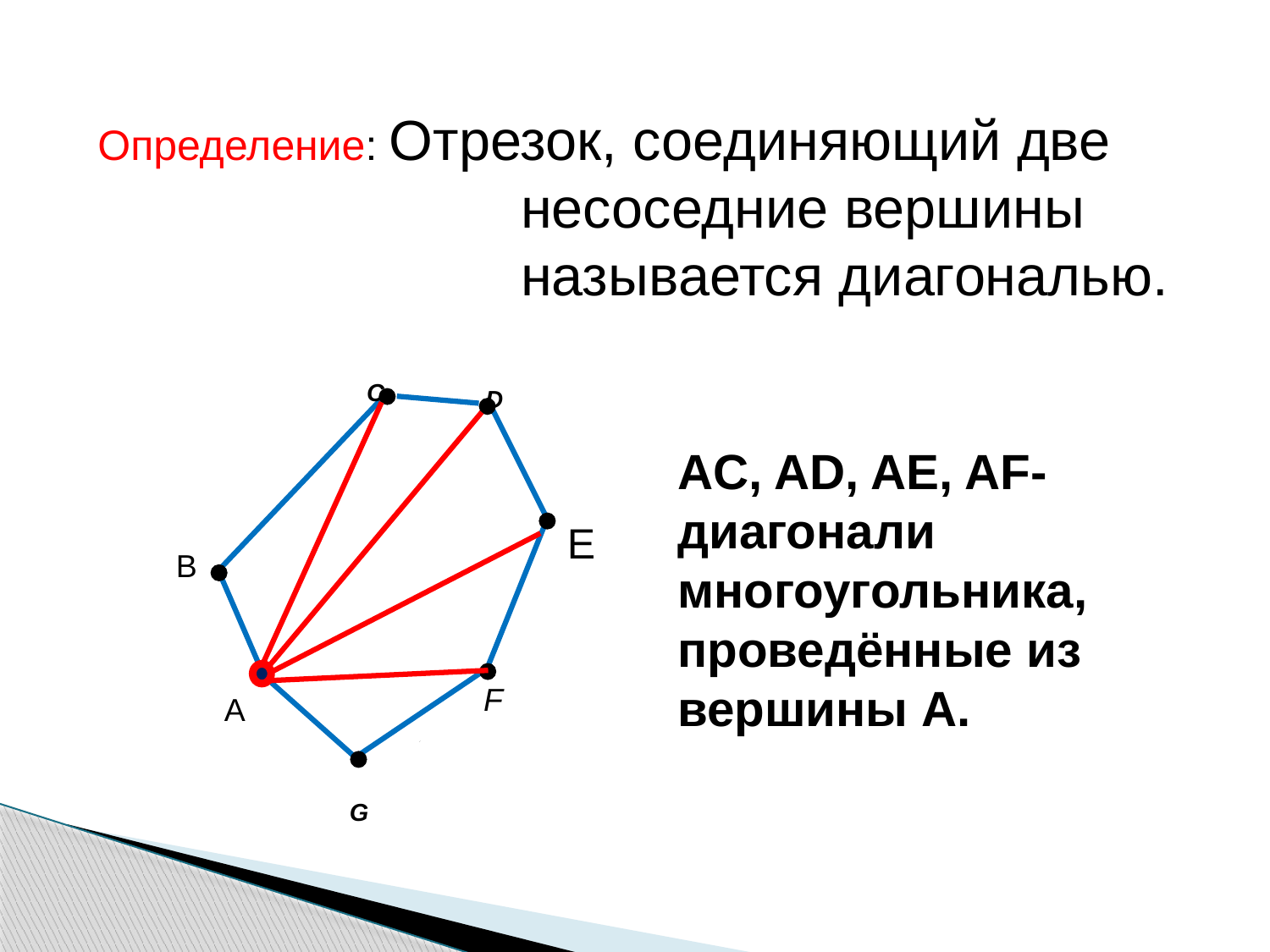

#
Определение: Отрезок, соединяющий две
                           несоседние вершины
                           называется диагональю.

C
D

AC, AD, AE, AF-
диагонали
многоугольника,
проведённые из
вершины А.

E

B

F
А

G